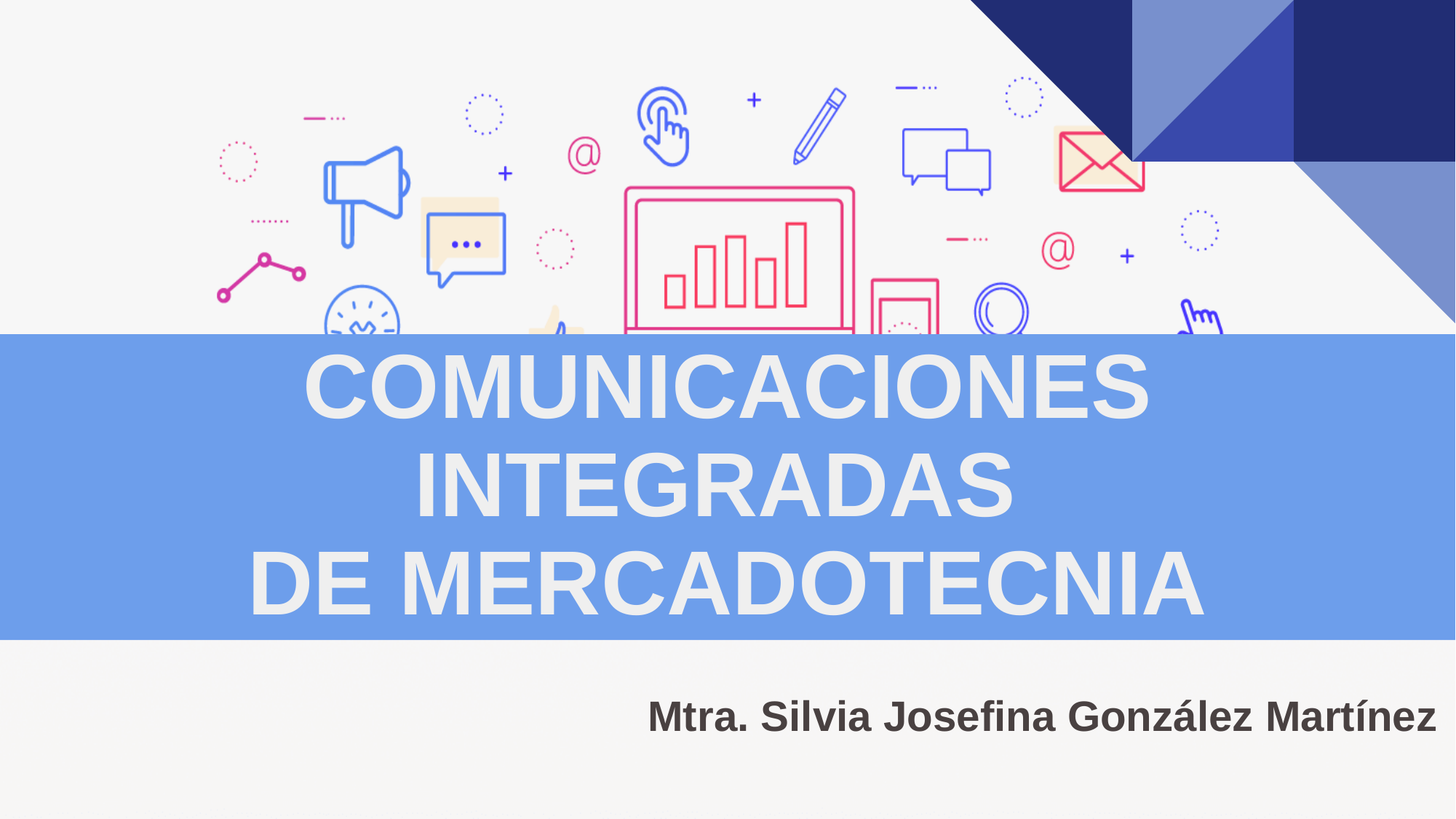

# COMUNICACIONES INTEGRADAS
DE MERCADOTECNIA
Mtra. Silvia Josefina González Martínez